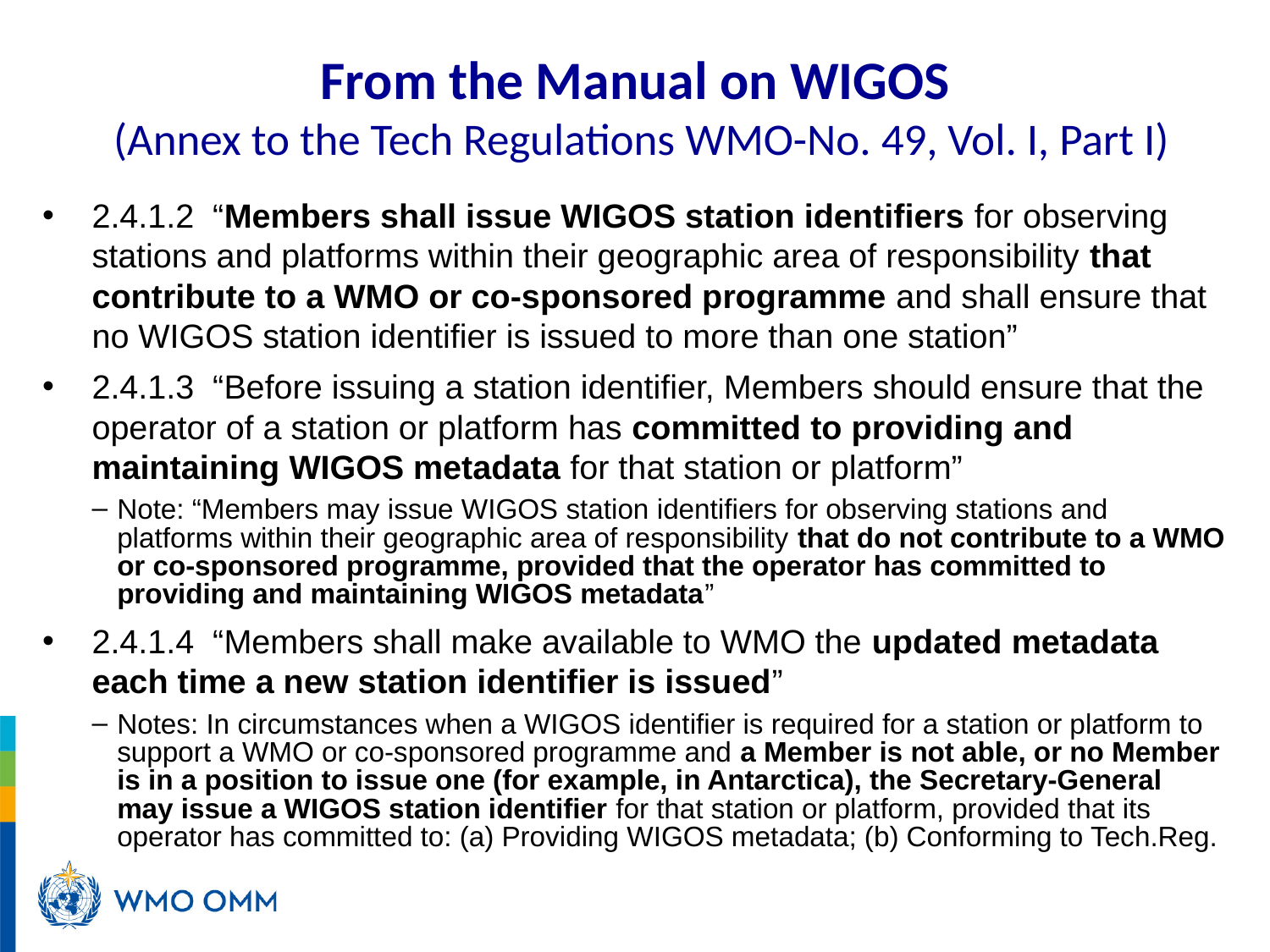

# From the Manual on WIGOS (Annex to the Tech Regulations WMO-No. 49, Vol. I, Part I)
2.4.1.2  “Members shall issue WIGOS station identifiers for observing stations and platforms within their geographic area of responsibility that contribute to a WMO or co-sponsored programme and shall ensure that no WIGOS station identifier is issued to more than one station”
2.4.1.3  “Before issuing a station identifier, Members should ensure that the operator of a station or platform has committed to providing and maintaining WIGOS metadata for that station or platform”
Note: “Members may issue WIGOS station identifiers for observing stations and platforms within their geographic area of responsibility that do not contribute to a WMO or co-sponsored programme, provided that the operator has committed to providing and maintaining WIGOS metadata”
2.4.1.4  “Members shall make available to WMO the updated metadata each time a new station identifier is issued”
Notes: In circumstances when a WIGOS identifier is required for a station or platform to support a WMO or co-sponsored programme and a Member is not able, or no Member is in a position to issue one (for example, in Antarctica), the Secretary-General may issue a WIGOS station identifier for that station or platform, provided that its operator has committed to: (a) Providing WIGOS metadata; (b) Conforming to Tech.Reg.